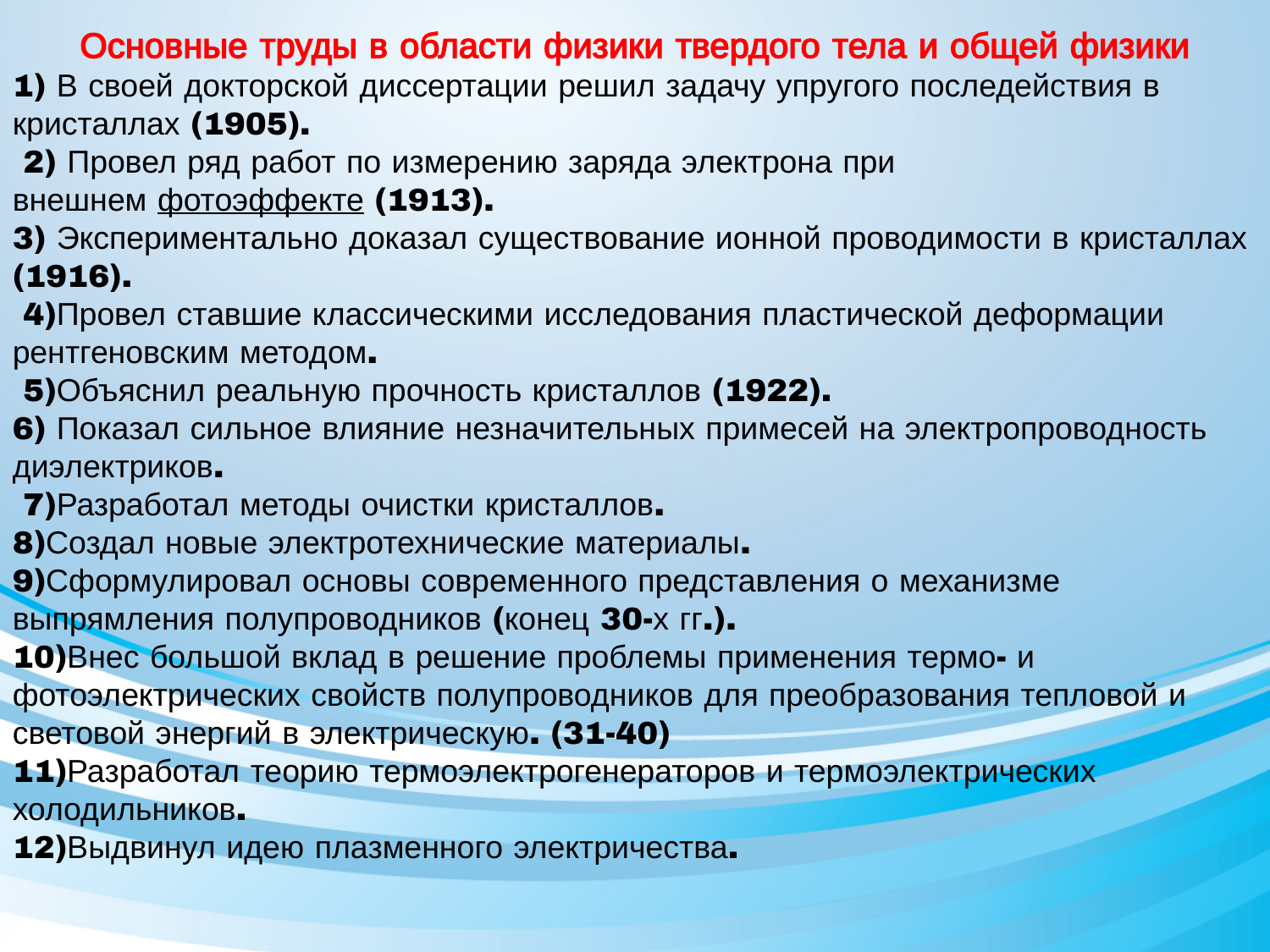

Основные труды в области физики твердого тела и общей физики
1) В своей докторской диссертации решил задачу упругого последействия в кристаллах (1905).
 2) Провел ряд работ по измерению заряда электрона при внешнем фотоэффекте (1913).
3) Экспериментально доказал существование ионной проводимости в кристаллах (1916).
 4)Провел ставшие классическими исследования пластической деформации рентгеновским методом.
 5)Объяснил реальную прочность кристаллов (1922).
6) Показал сильное влияние незначительных примесей на электропроводность диэлектриков.
 7)Разработал методы очистки кристаллов.
8)Создал новые электротехнические материалы.
9)Сформулировал основы современного представления о механизме выпрямления полупроводников (конец 30-х гг.).
10)Внес большой вклад в решение проблемы применения термо- и фотоэлектрических свойств полупроводников для преобразования тепловой и световой энергий в электрическую. (31-40)
11)Разработал теорию термоэлектрогенераторов и термоэлектрических холодильников.
12)Выдвинул идею плазменного электричества.